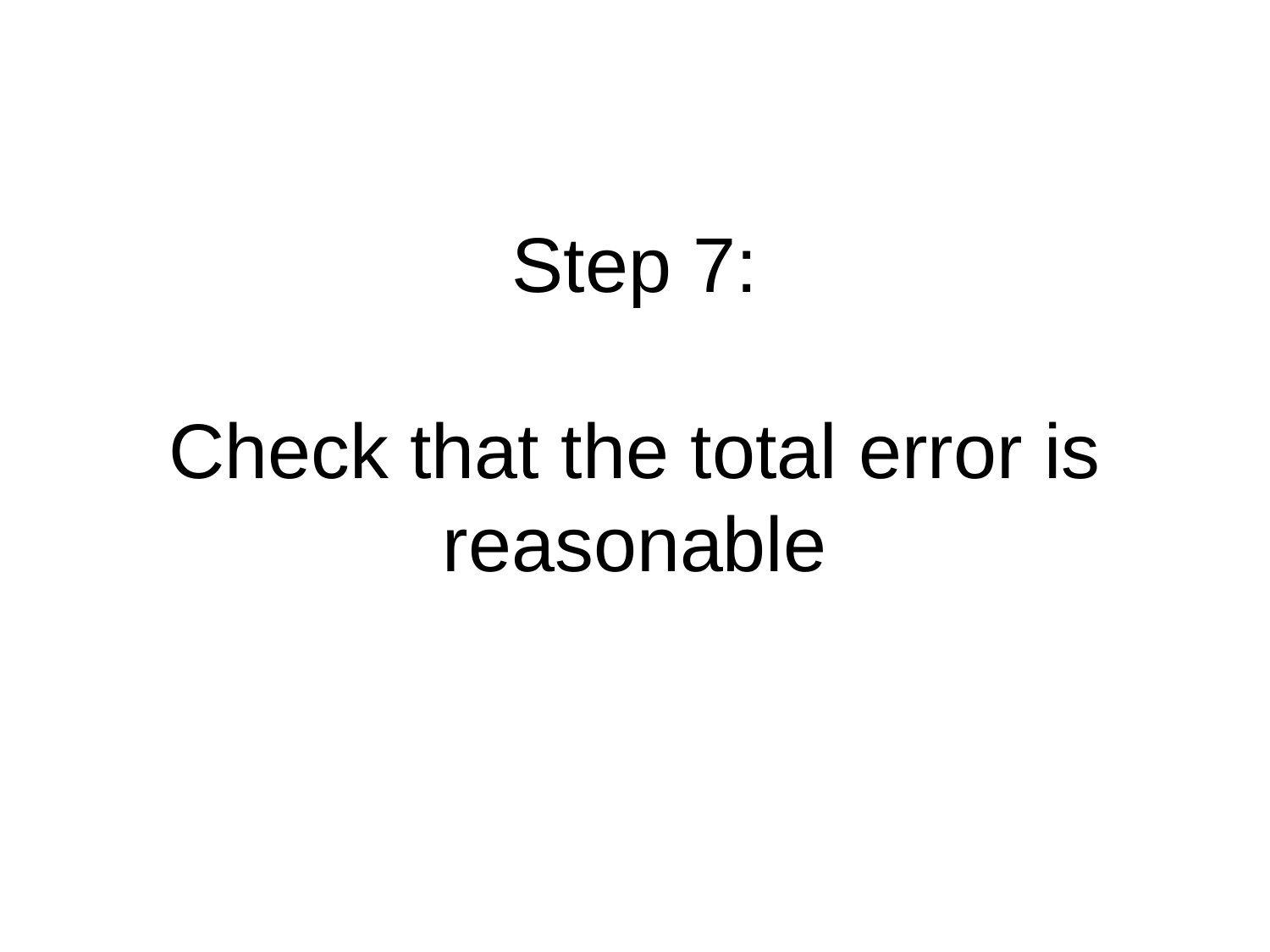

# Step 7: Check that the total error is reasonable